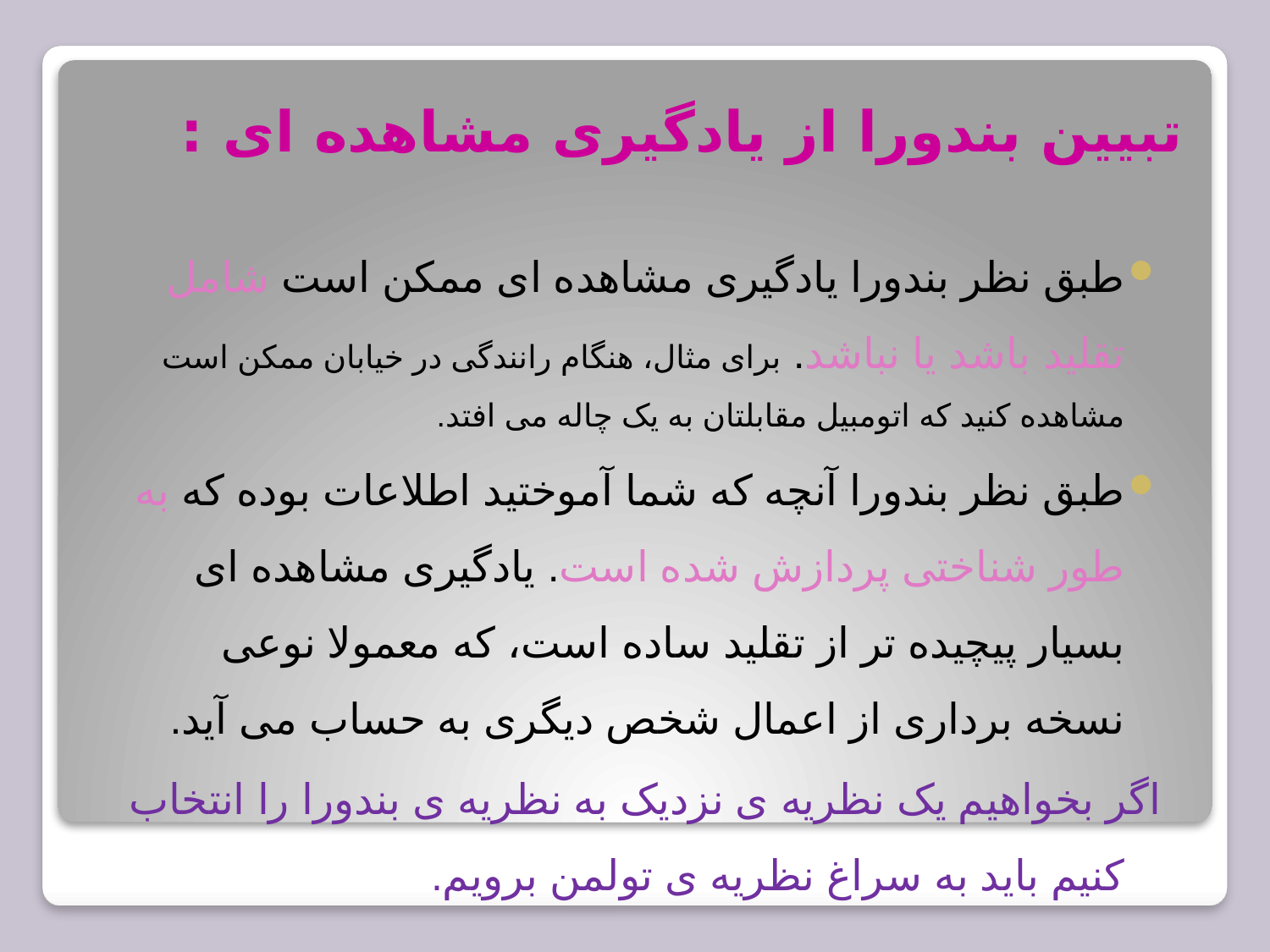

# تبیین بندورا از یادگیری مشاهده ای :
طبق نظر بندورا یادگیری مشاهده ای ممکن است شامل تقلید باشد یا نباشد. برای مثال، هنگام رانندگی در خیابان ممکن است مشاهده کنید که اتومبیل مقابلتان به یک چاله می افتد.
طبق نظر بندورا آنچه که شما آموختید اطلاعات بوده که به طور شناختی پردازش شده است. یادگیری مشاهده ای بسیار پیچیده تر از تقلید ساده است، که معمولا نوعی نسخه برداری از اعمال شخص دیگری به حساب می آید.
اگر بخواهیم یک نظریه ی نزدیک به نظریه ی بندورا را انتخاب کنیم باید به سراغ نظریه ی تولمن برویم.